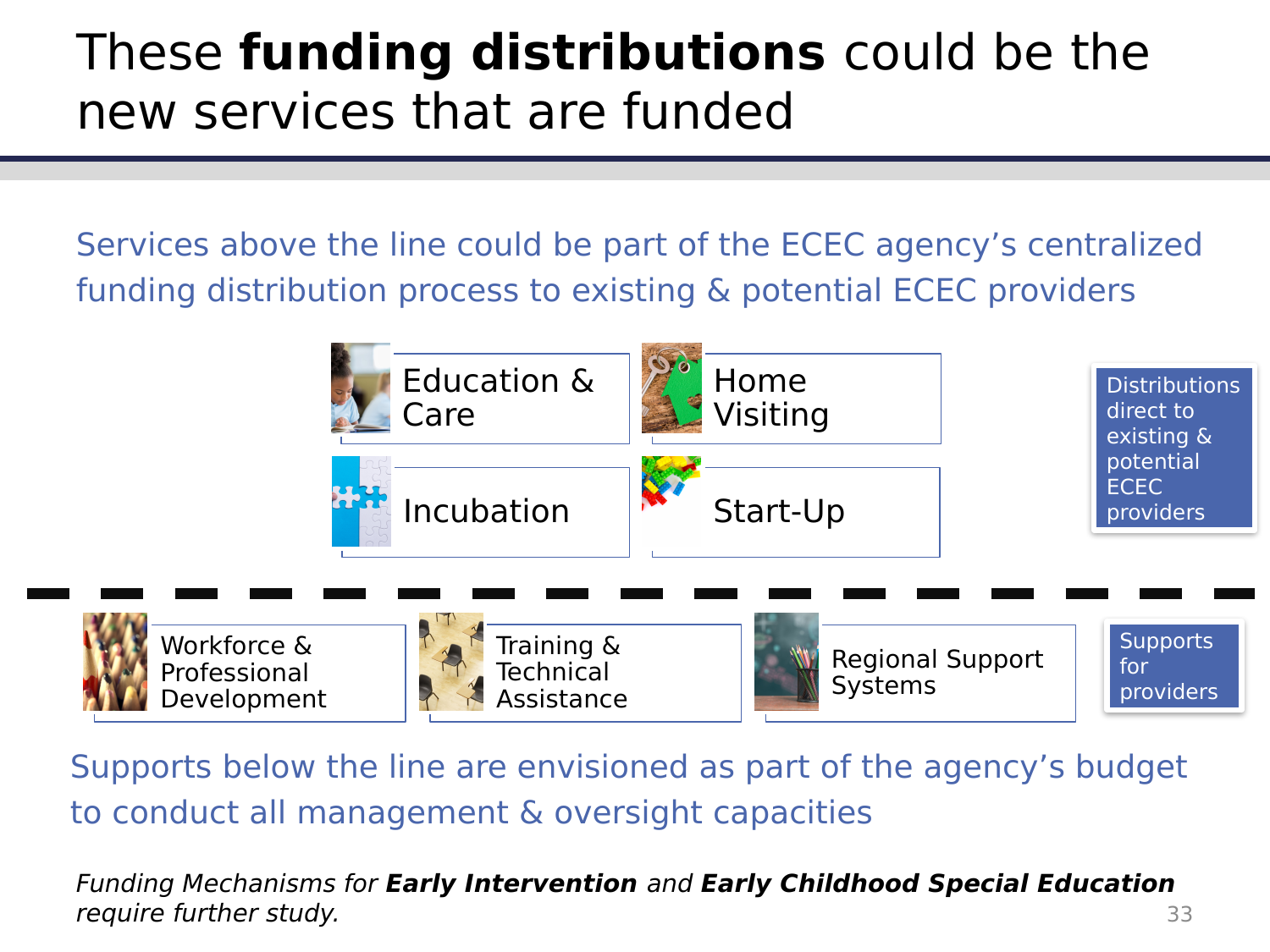

# These funding distributions could be the new services that are funded
Services above the line could be part of the ECEC agency’s centralized funding distribution process to existing & potential ECEC providers

Education & Care
Home Visiting
Incubation
Start-Up
Distributions direct to existing & potential ECEC providers
Workforce & Professional Development
Training & Technical Assistance
Regional Support Systems
Supports for providers
Supports below the line are envisioned as part of the agency’s budget to conduct all management & oversight capacities
Funding Mechanisms for Early Intervention and Early Childhood Special Education require further study.
33